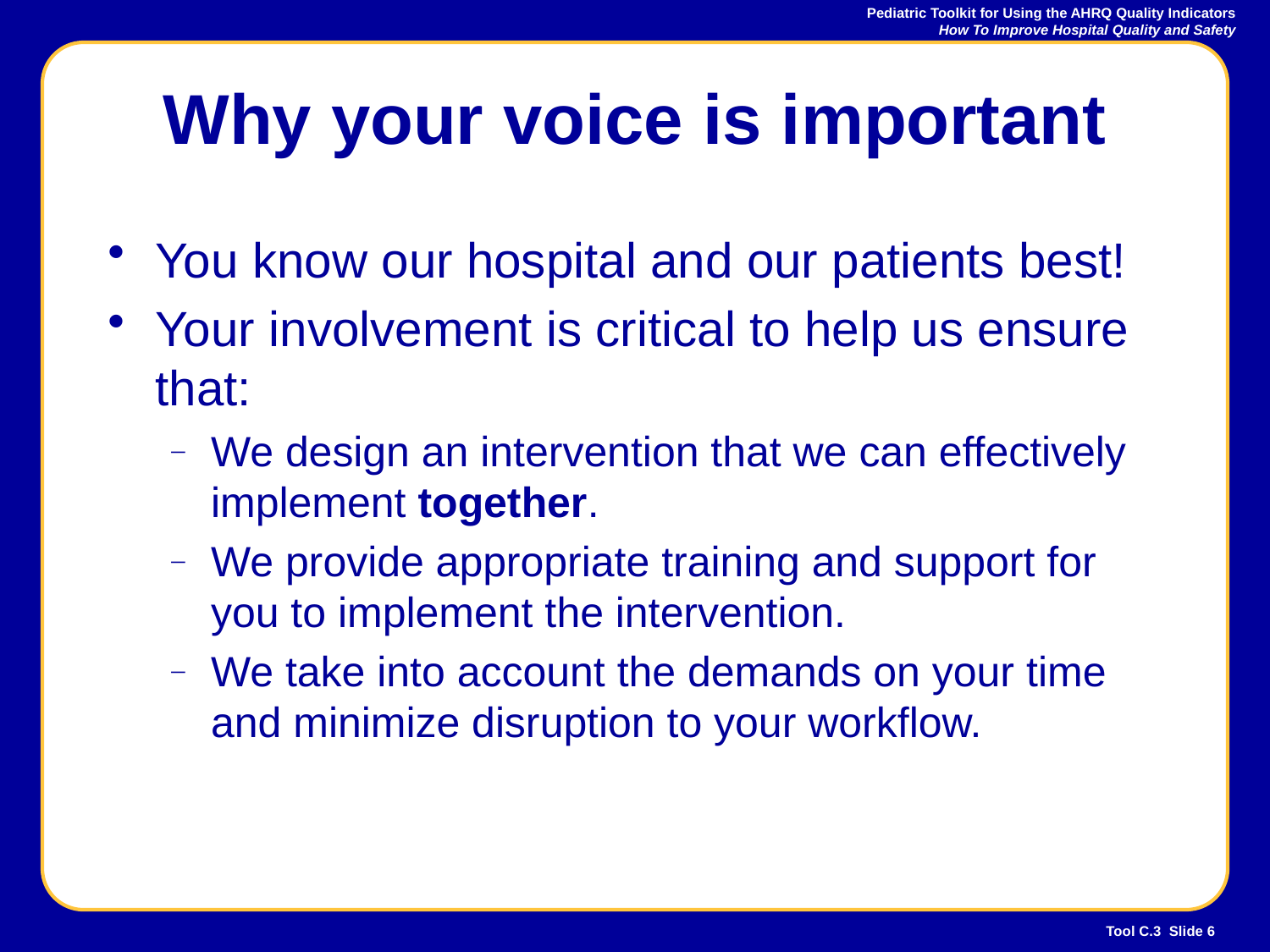

# Why your voice is important
You know our hospital and our patients best!
Your involvement is critical to help us ensure that:
We design an intervention that we can effectively implement together.
We provide appropriate training and support for you to implement the intervention.
We take into account the demands on your time and minimize disruption to your workflow.